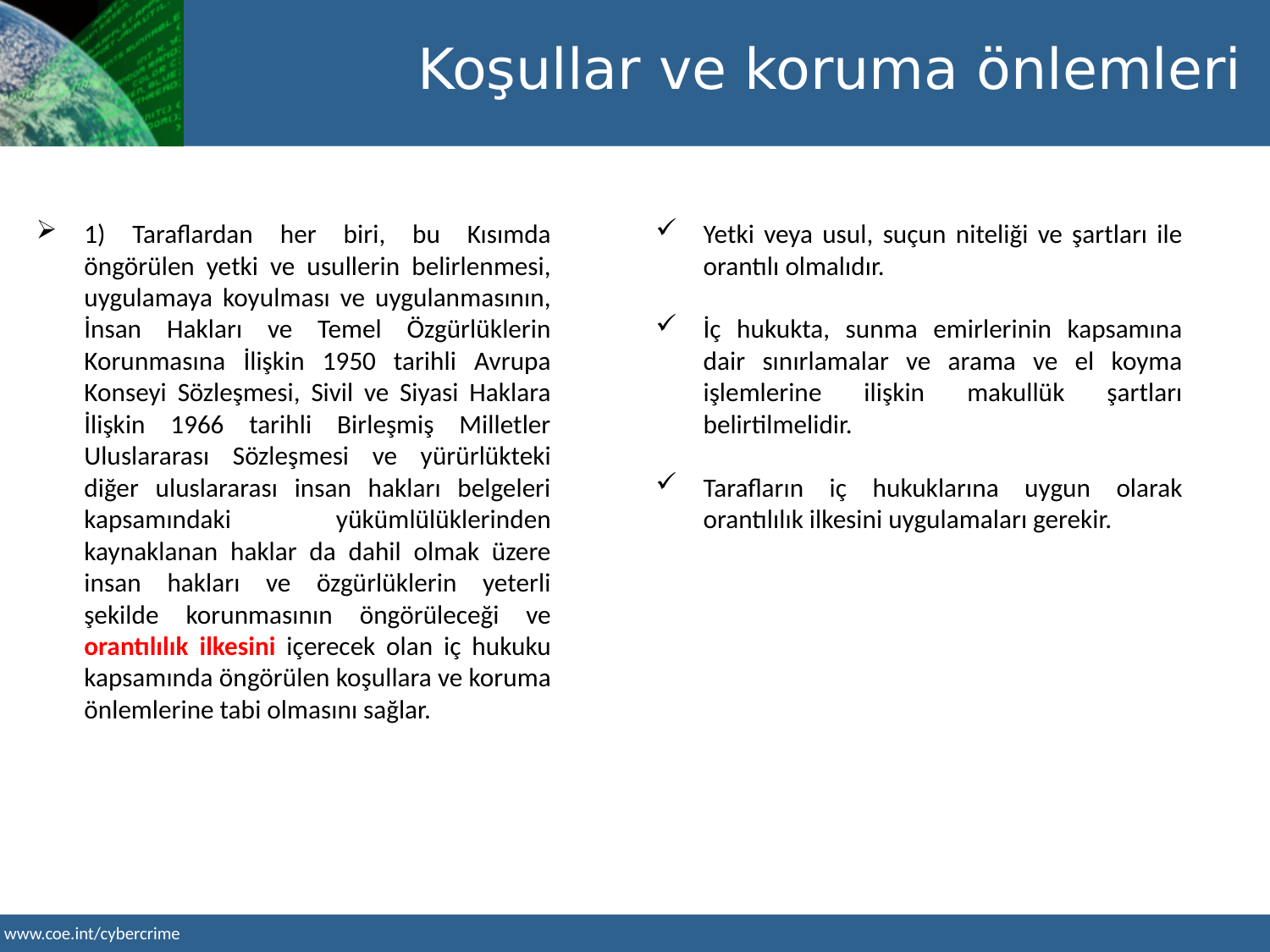

Koşullar ve koruma önlemleri
1) Taraflardan her biri, bu Kısımda öngörülen yetki ve usullerin belirlenmesi, uygulamaya koyulması ve uygulanmasının, İnsan Hakları ve Temel Özgürlüklerin Korunmasına İlişkin 1950 tarihli Avrupa Konseyi Sözleşmesi, Sivil ve Siyasi Haklara İlişkin 1966 tarihli Birleşmiş Milletler Uluslararası Sözleşmesi ve yürürlükteki diğer uluslararası insan hakları belgeleri kapsamındaki yükümlülüklerinden kaynaklanan haklar da dahil olmak üzere insan hakları ve özgürlüklerin yeterli şekilde korunmasının öngörüleceği ve orantılılık ilkesini içerecek olan iç hukuku kapsamında öngörülen koşullara ve koruma önlemlerine tabi olmasını sağlar.
Yetki veya usul, suçun niteliği ve şartları ile orantılı olmalıdır.

İç hukukta, sunma emirlerinin kapsamına dair sınırlamalar ve arama ve el koyma işlemlerine ilişkin makullük şartları belirtilmelidir.

Tarafların iç hukuklarına uygun olarak orantılılık ilkesini uygulamaları gerekir.